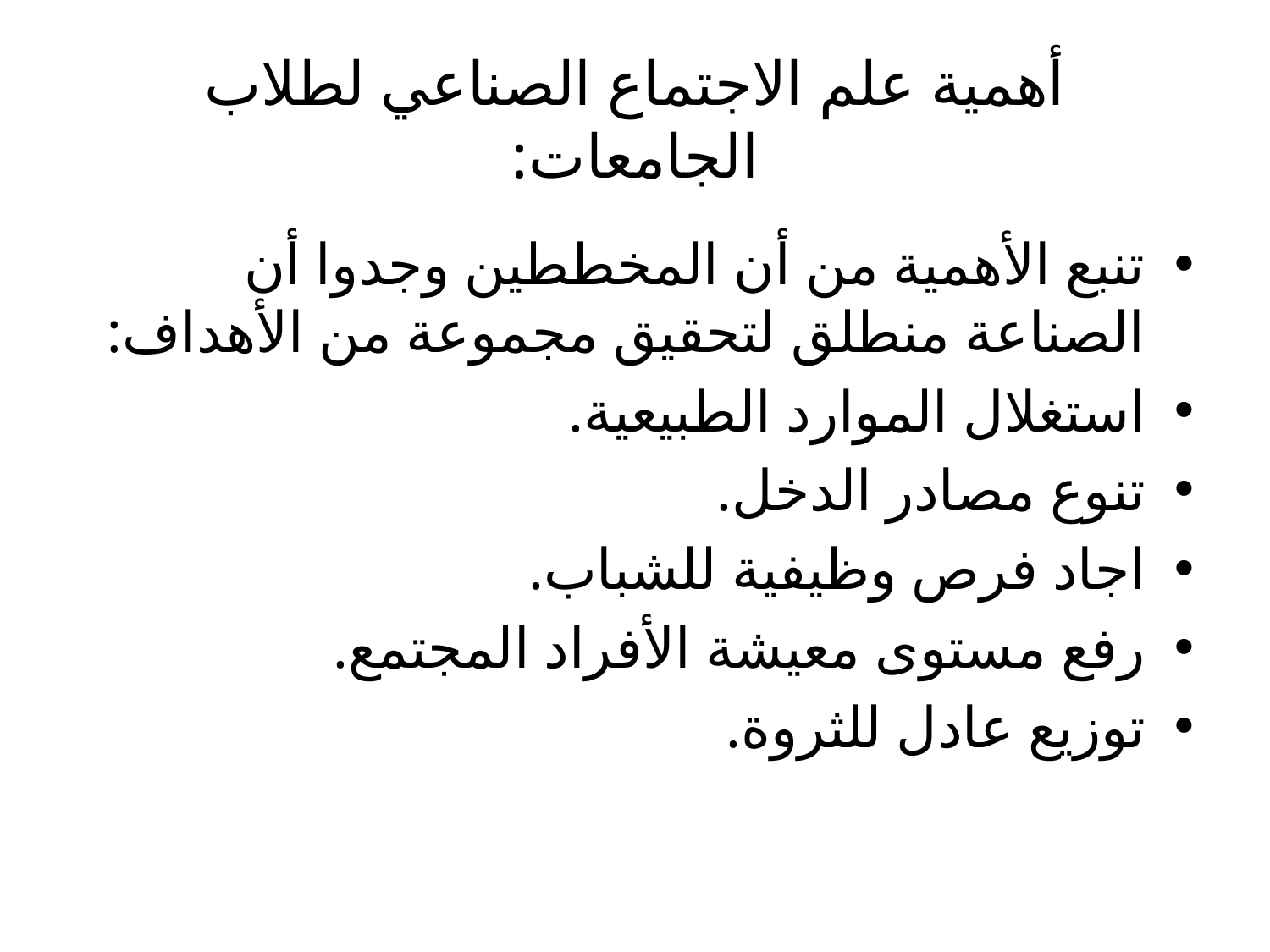

# أهمية علم الاجتماع الصناعي لطلاب الجامعات:
تنبع الأهمية من أن المخططين وجدوا أن الصناعة منطلق لتحقيق مجموعة من الأهداف:
استغلال الموارد الطبيعية.
تنوع مصادر الدخل.
اجاد فرص وظيفية للشباب.
رفع مستوى معيشة الأفراد المجتمع.
توزيع عادل للثروة.